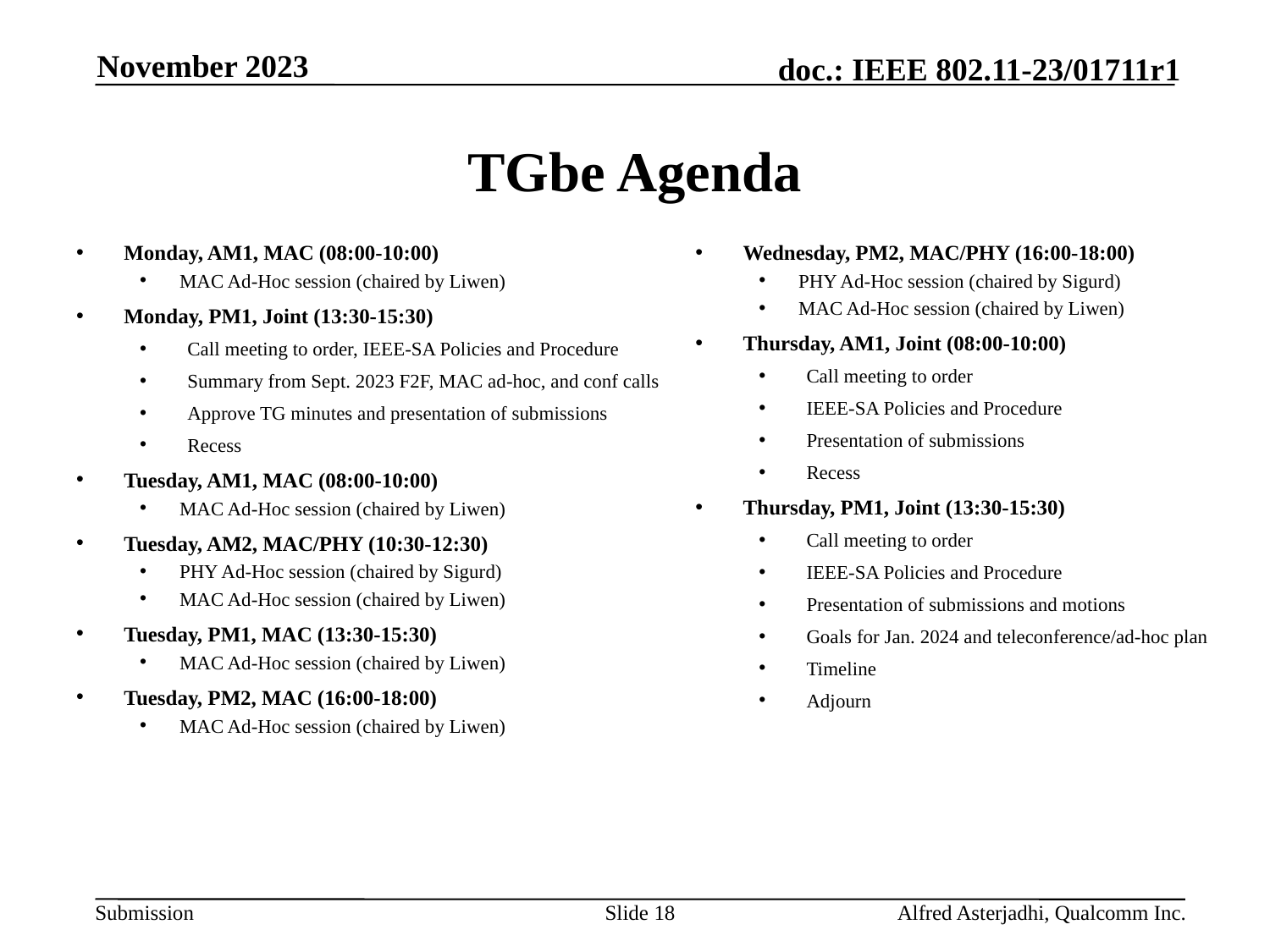

November 2023
# TGbe Agenda
Wednesday, PM2, MAC/PHY (16:00-18:00)
PHY Ad-Hoc session (chaired by Sigurd)
MAC Ad-Hoc session (chaired by Liwen)
Thursday, AM1, Joint (08:00-10:00)
Call meeting to order
IEEE-SA Policies and Procedure
Presentation of submissions
Recess
Thursday, PM1, Joint (13:30-15:30)
Call meeting to order
IEEE-SA Policies and Procedure
Presentation of submissions and motions
Goals for Jan. 2024 and teleconference/ad-hoc plan
Timeline
Adjourn
Monday, AM1, MAC (08:00-10:00)
MAC Ad-Hoc session (chaired by Liwen)
Monday, PM1, Joint (13:30-15:30)
Call meeting to order, IEEE-SA Policies and Procedure
Summary from Sept. 2023 F2F, MAC ad-hoc, and conf calls
Approve TG minutes and presentation of submissions
Recess
Tuesday, AM1, MAC (08:00-10:00)
MAC Ad-Hoc session (chaired by Liwen)
Tuesday, AM2, MAC/PHY (10:30-12:30)
PHY Ad-Hoc session (chaired by Sigurd)
MAC Ad-Hoc session (chaired by Liwen)
Tuesday, PM1, MAC (13:30-15:30)
MAC Ad-Hoc session (chaired by Liwen)
Tuesday, PM2, MAC (16:00-18:00)
MAC Ad-Hoc session (chaired by Liwen)
Slide 18
Alfred Asterjadhi, Qualcomm Inc.